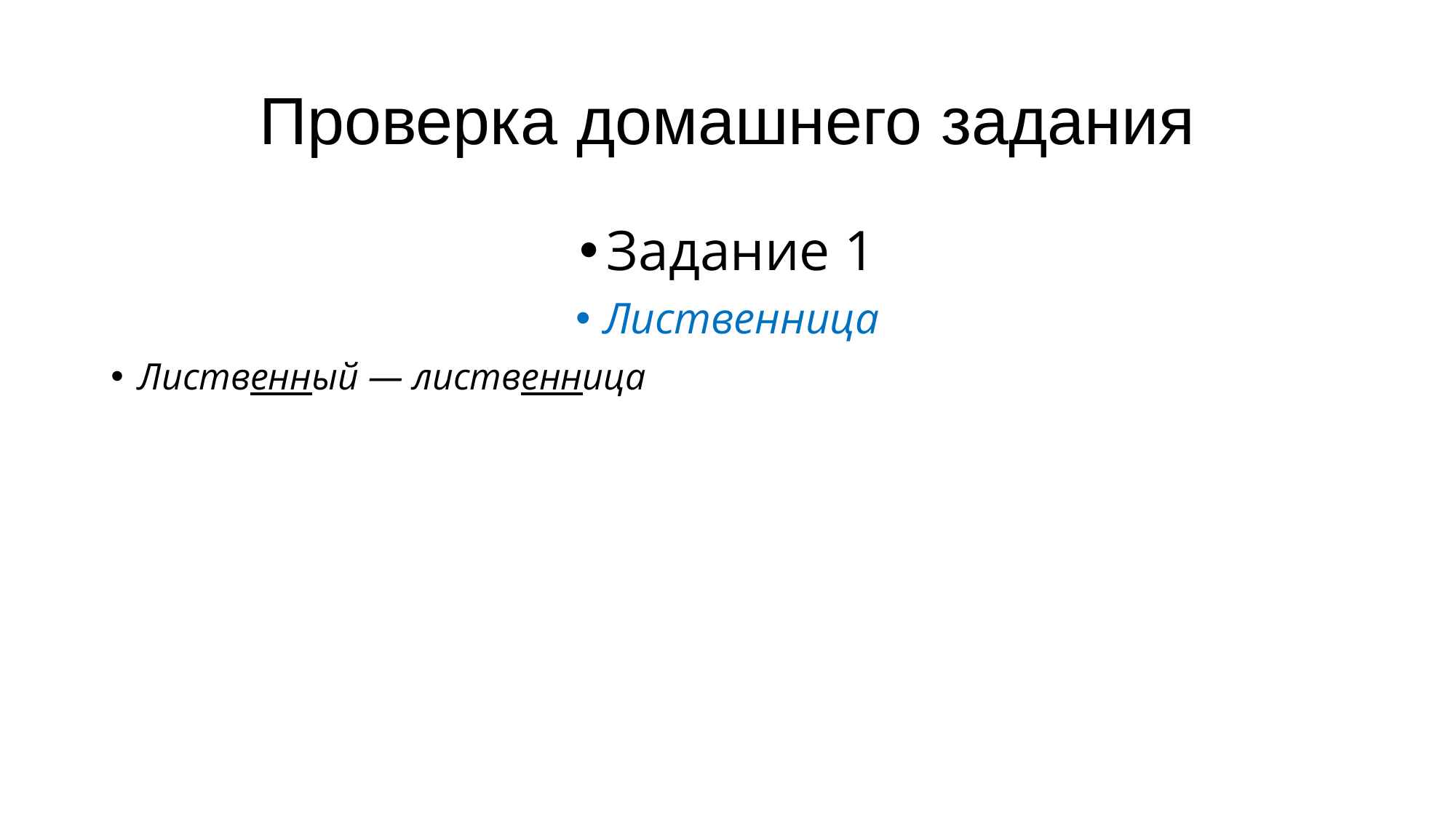

# Проверка домашнего задания
Задание 1
Лиственница
Лиственный — лиственница